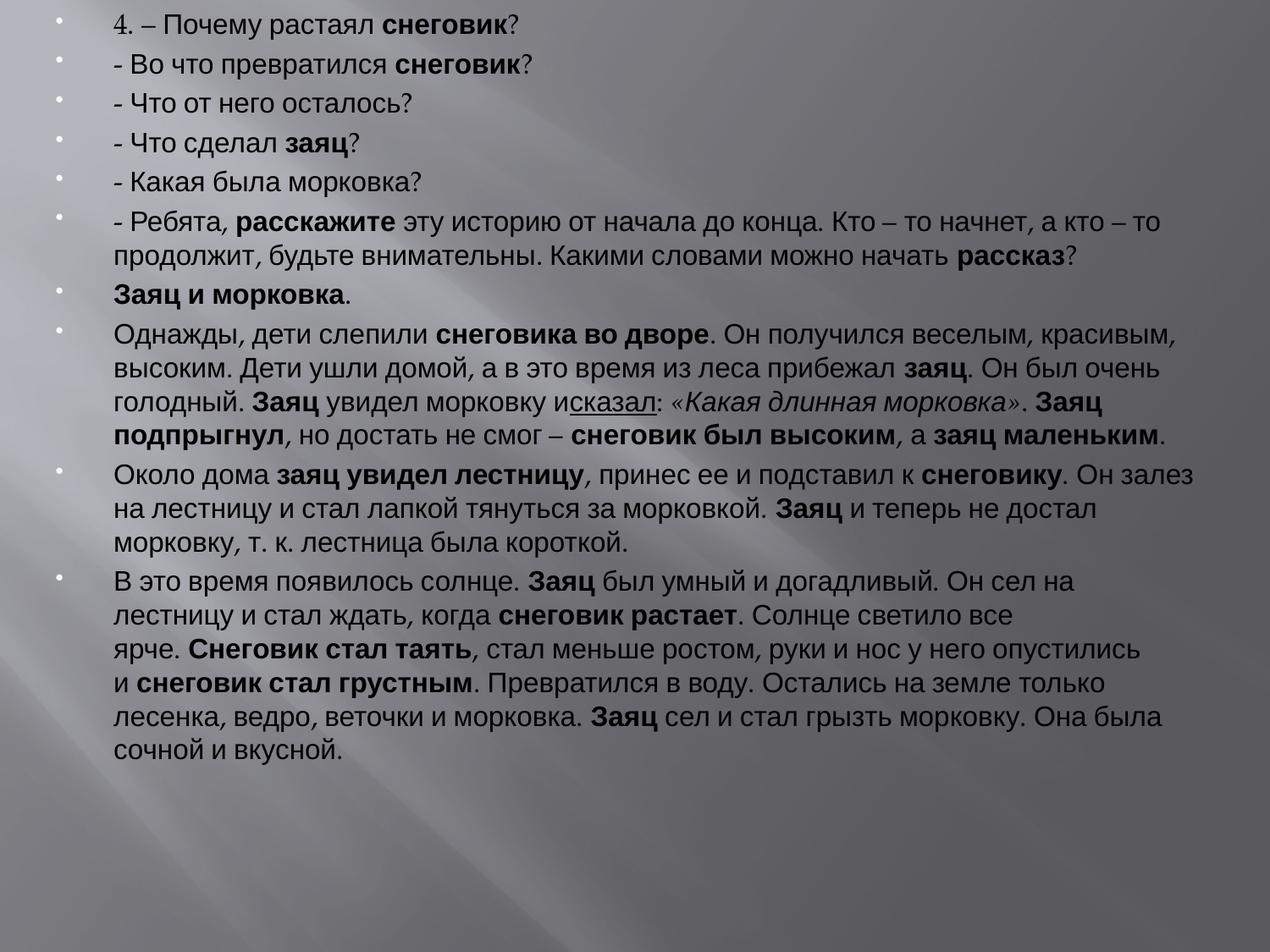

4. – Почему растаял снеговик?
- Во что превратился снеговик?
- Что от него осталось?
- Что сделал заяц?
- Какая была морковка?
- Ребята, расскажите эту историю от начала до конца. Кто – то начнет, а кто – то продолжит, будьте внимательны. Какими словами можно начать рассказ?
Заяц и морковка.
Однажды, дети слепили снеговика во дворе. Он получился веселым, красивым, высоким. Дети ушли домой, а в это время из леса прибежал заяц. Он был очень голодный. Заяц увидел морковку исказал: «Какая длинная морковка». Заяц подпрыгнул, но достать не смог – снеговик был высоким, а заяц маленьким.
Около дома заяц увидел лестницу, принес ее и подставил к снеговику. Он залез на лестницу и стал лапкой тянуться за морковкой. Заяц и теперь не достал морковку, т. к. лестница была короткой.
В это время появилось солнце. Заяц был умный и догадливый. Он сел на лестницу и стал ждать, когда снеговик растает. Солнце светило все ярче. Снеговик стал таять, стал меньше ростом, руки и нос у него опустились и снеговик стал грустным. Превратился в воду. Остались на земле только лесенка, ведро, веточки и морковка. Заяц сел и стал грызть морковку. Она была сочной и вкусной.

#